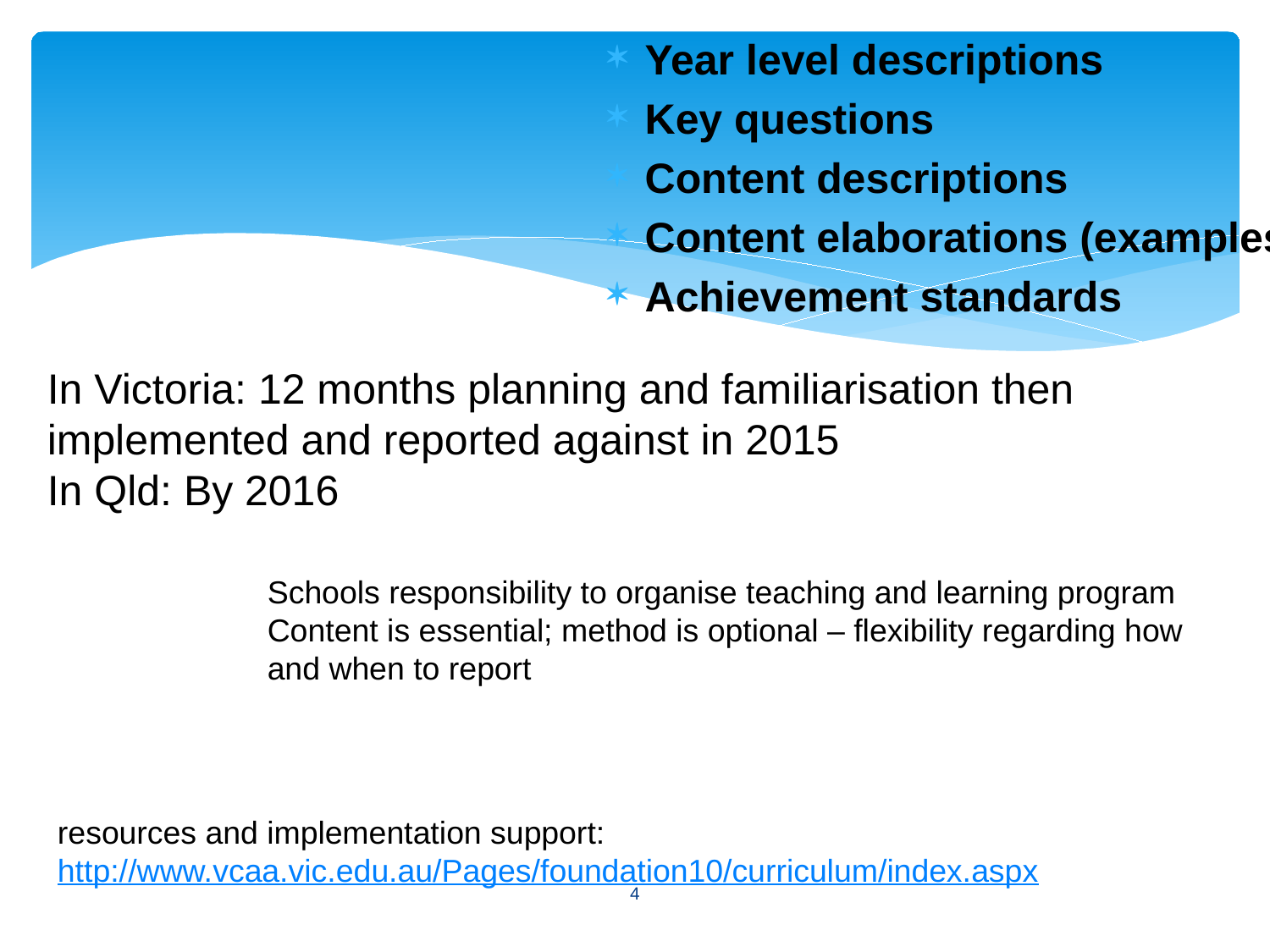

Year level descriptions
Key questions
Content descriptions
Content elaborations (examples)
Achievement standards

In Victoria: 12 months planning and familiarisation then implemented and reported against in 2015
In Qld: By 2016
Schools responsibility to organise teaching and learning program
Content is essential; method is optional – flexibility regarding how and when to report
resources and implementation support:
http://www.vcaa.vic.edu.au/Pages/foundation10/curriculum/index.aspx

4